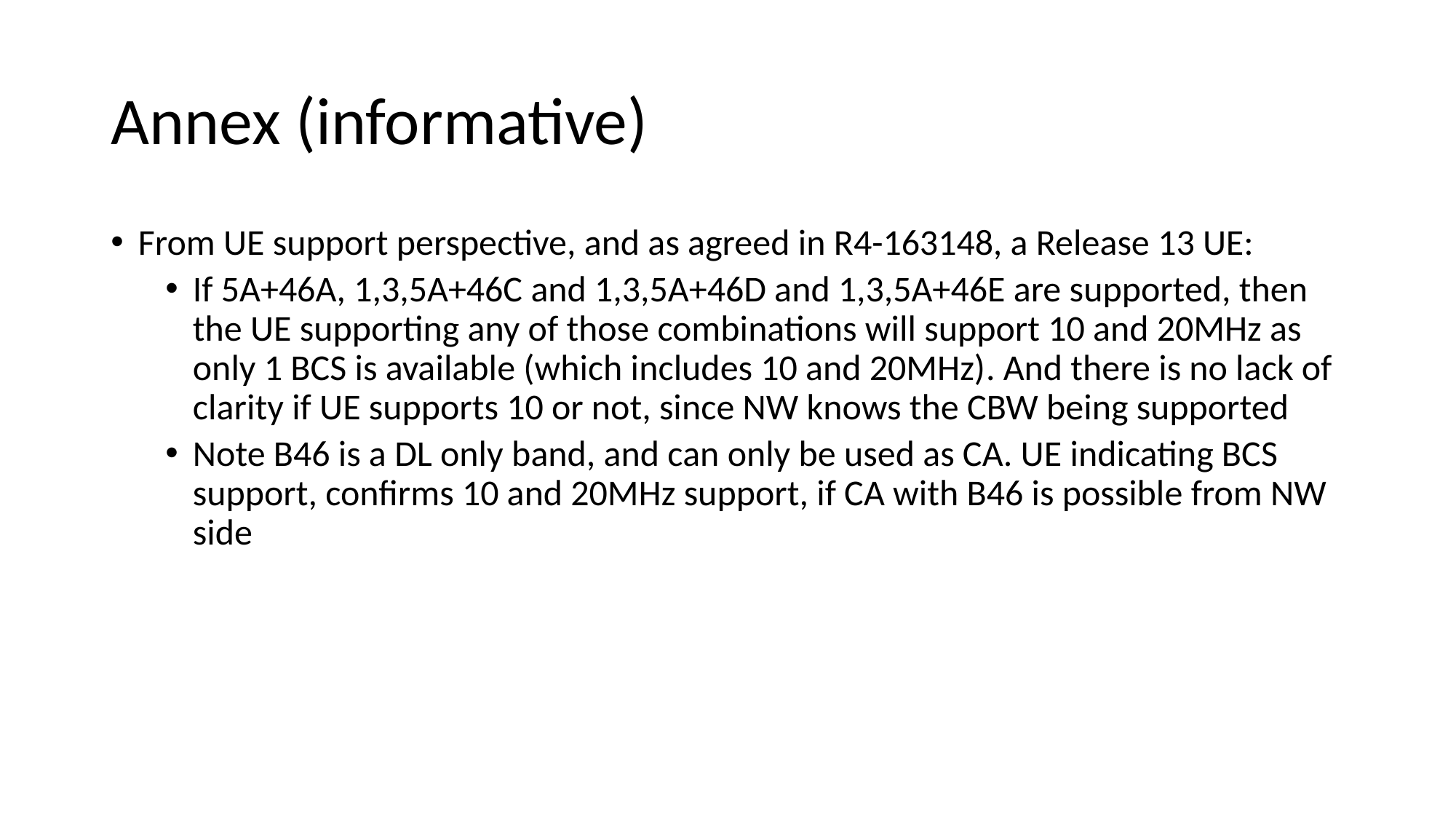

# Annex (informative)
From UE support perspective, and as agreed in R4-163148, a Release 13 UE:
If 5A+46A, 1,3,5A+46C and 1,3,5A+46D and 1,3,5A+46E are supported, then the UE supporting any of those combinations will support 10 and 20MHz as only 1 BCS is available (which includes 10 and 20MHz). And there is no lack of clarity if UE supports 10 or not, since NW knows the CBW being supported
Note B46 is a DL only band, and can only be used as CA. UE indicating BCS support, confirms 10 and 20MHz support, if CA with B46 is possible from NW side